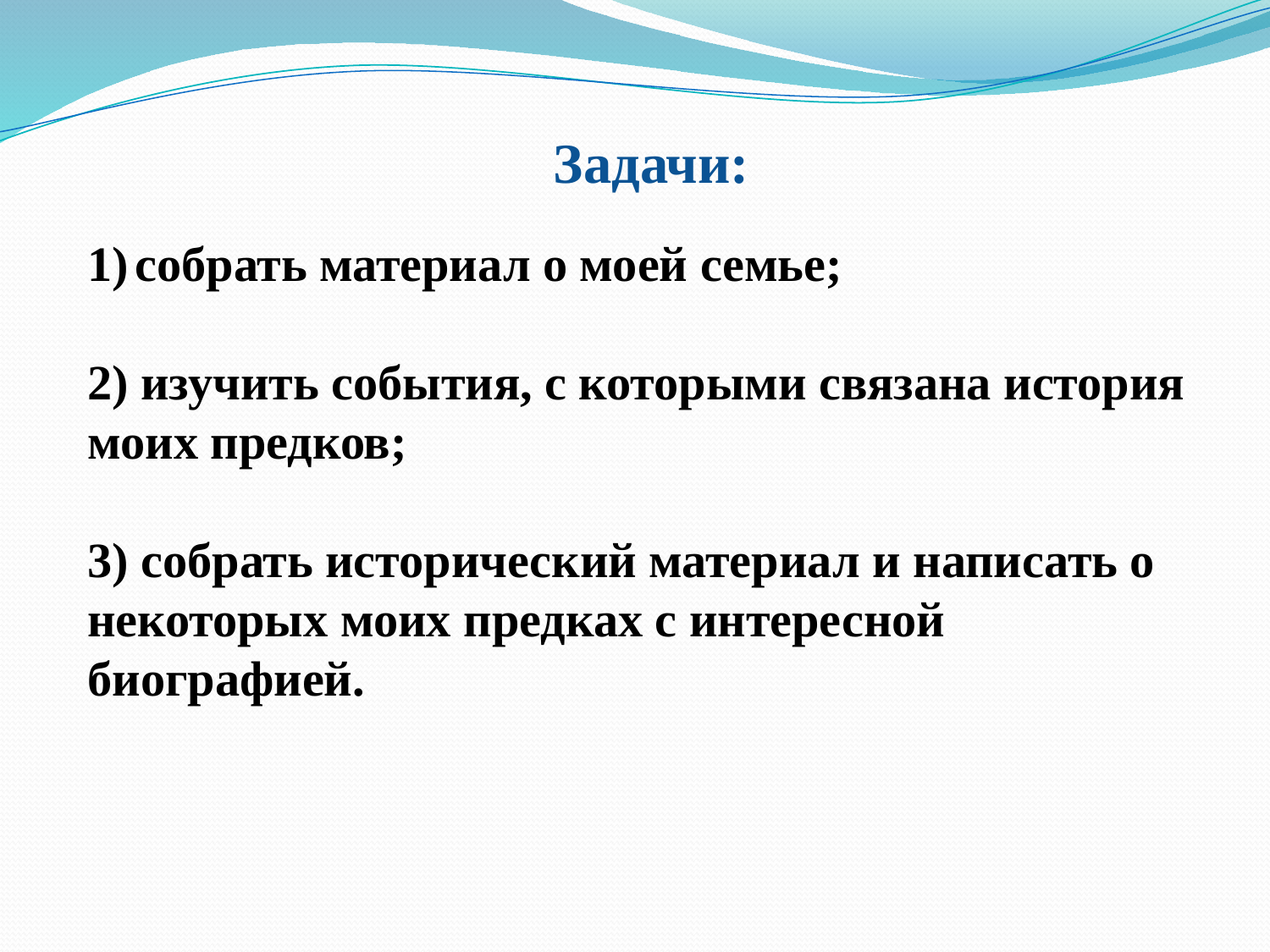

# Задачи:
собрать материал о моей семье;

2) изучить события, с которыми связана история моих предков;

3) собрать исторический материал и написать о некоторых моих предках с интересной биографией.